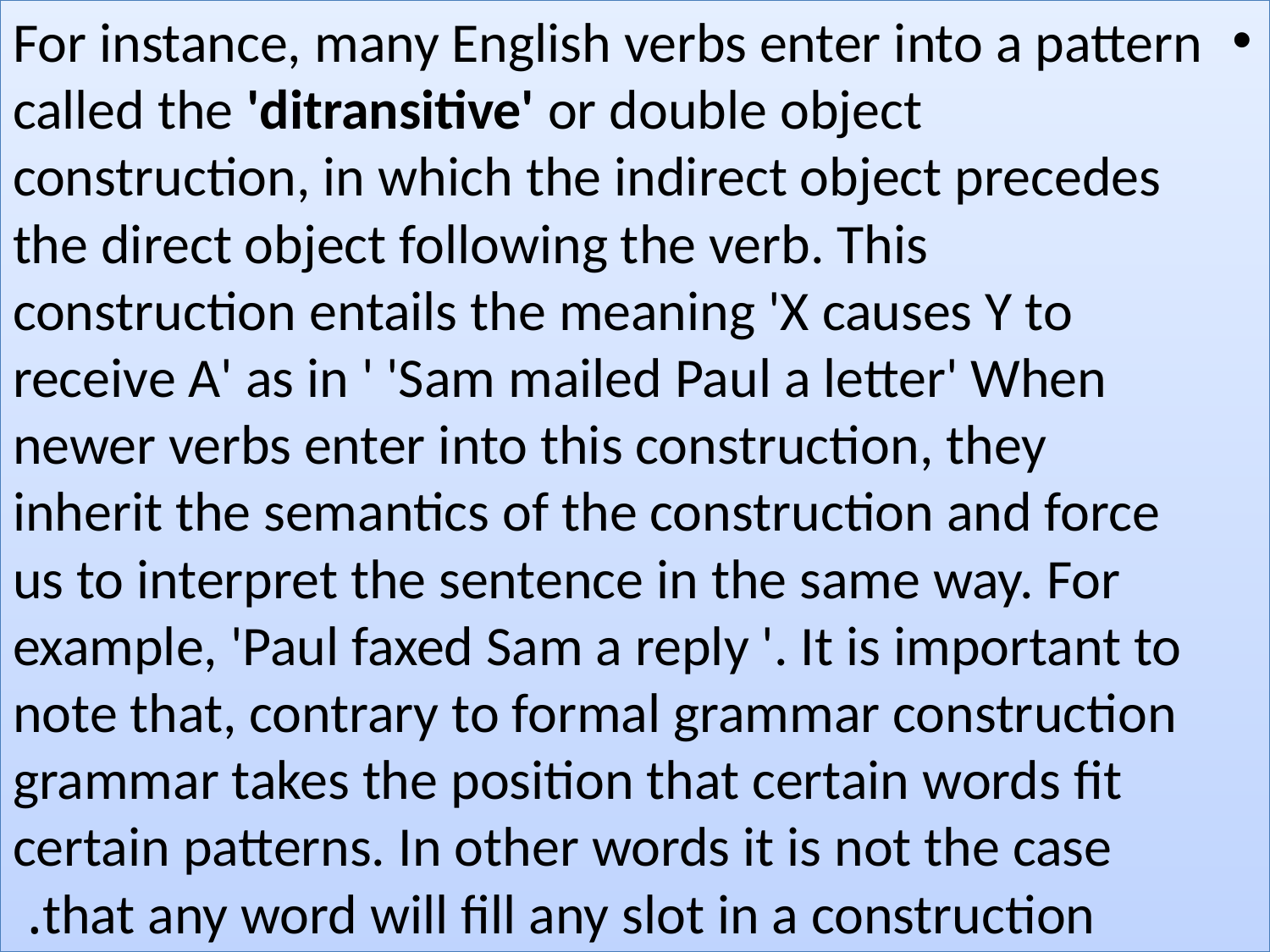

For instance, many English verbs enter into a pattern called the 'ditransitive' or double object construction, in which the indirect object precedes the direct object following the verb. This construction entails the meaning 'X causes Y to receive A' as in ' 'Sam mailed Paul a letter' When newer verbs enter into this construction, they inherit the semantics of the construction and force us to interpret the sentence in the same way. For example, 'Paul faxed Sam a reply '. It is important to note that, contrary to formal grammar construction grammar takes the position that certain words fit certain patterns. In other words it is not the case that any word will fill any slot in a construction.